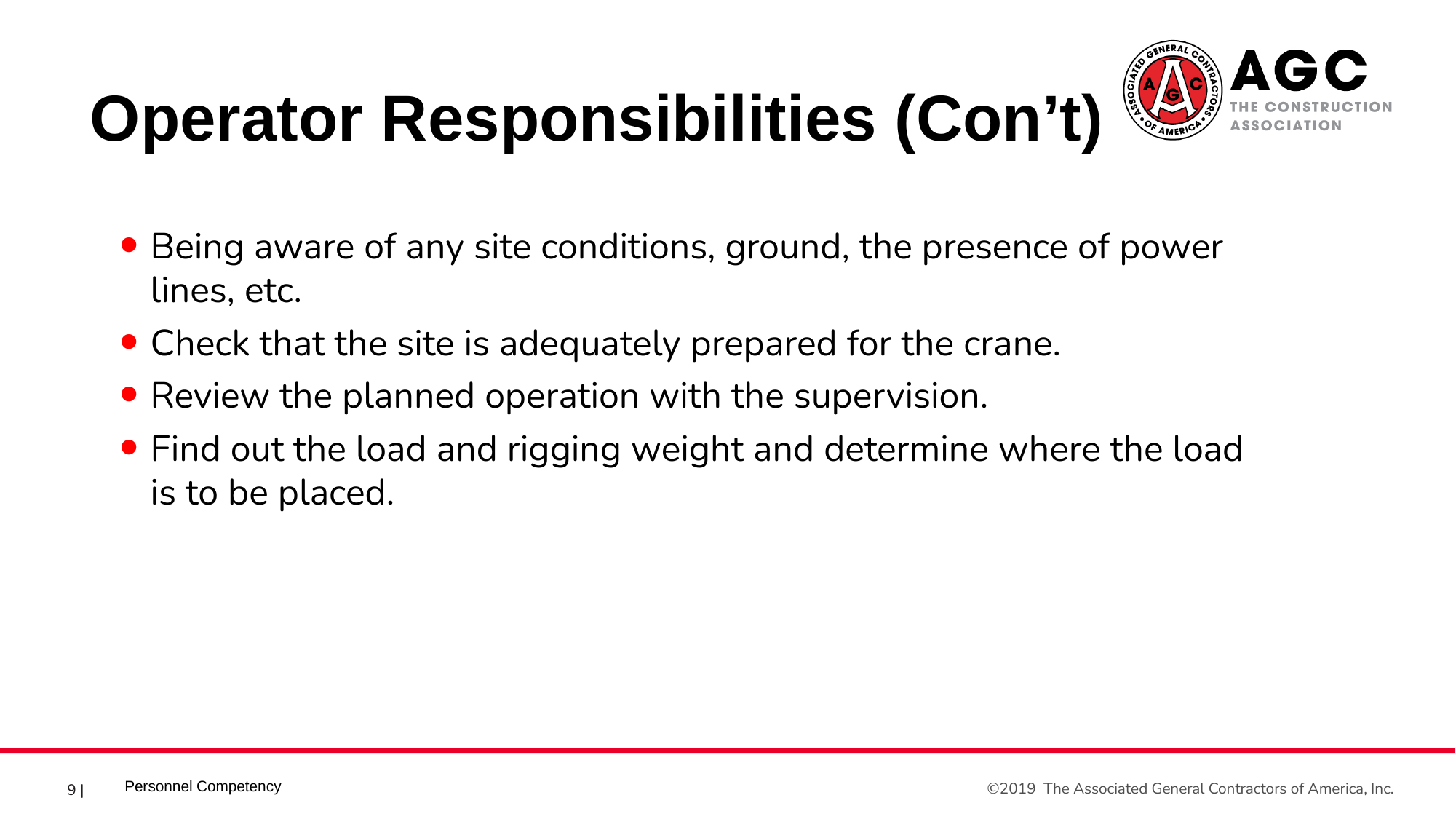

Operator Responsibilities (Con’t)

Being aware of any site conditions, ground, the presence of power lines, etc.
Check that the site is adequately prepared for the crane.
Review the planned operation with the supervision.
Find out the load and rigging weight and determine where the load is to be placed.
Personnel Competency